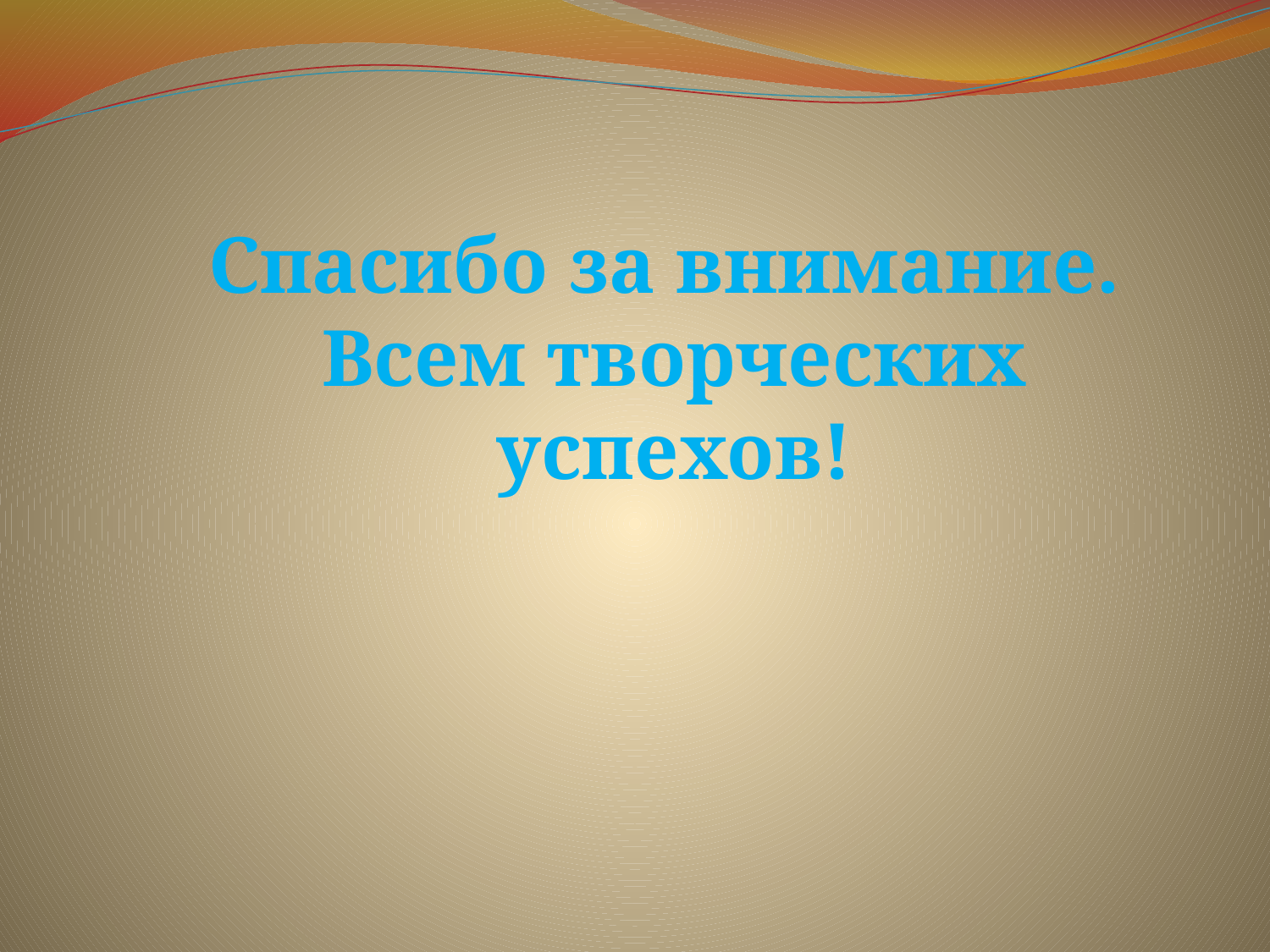

# Спасибо за внимание. Всем творческих успехов!